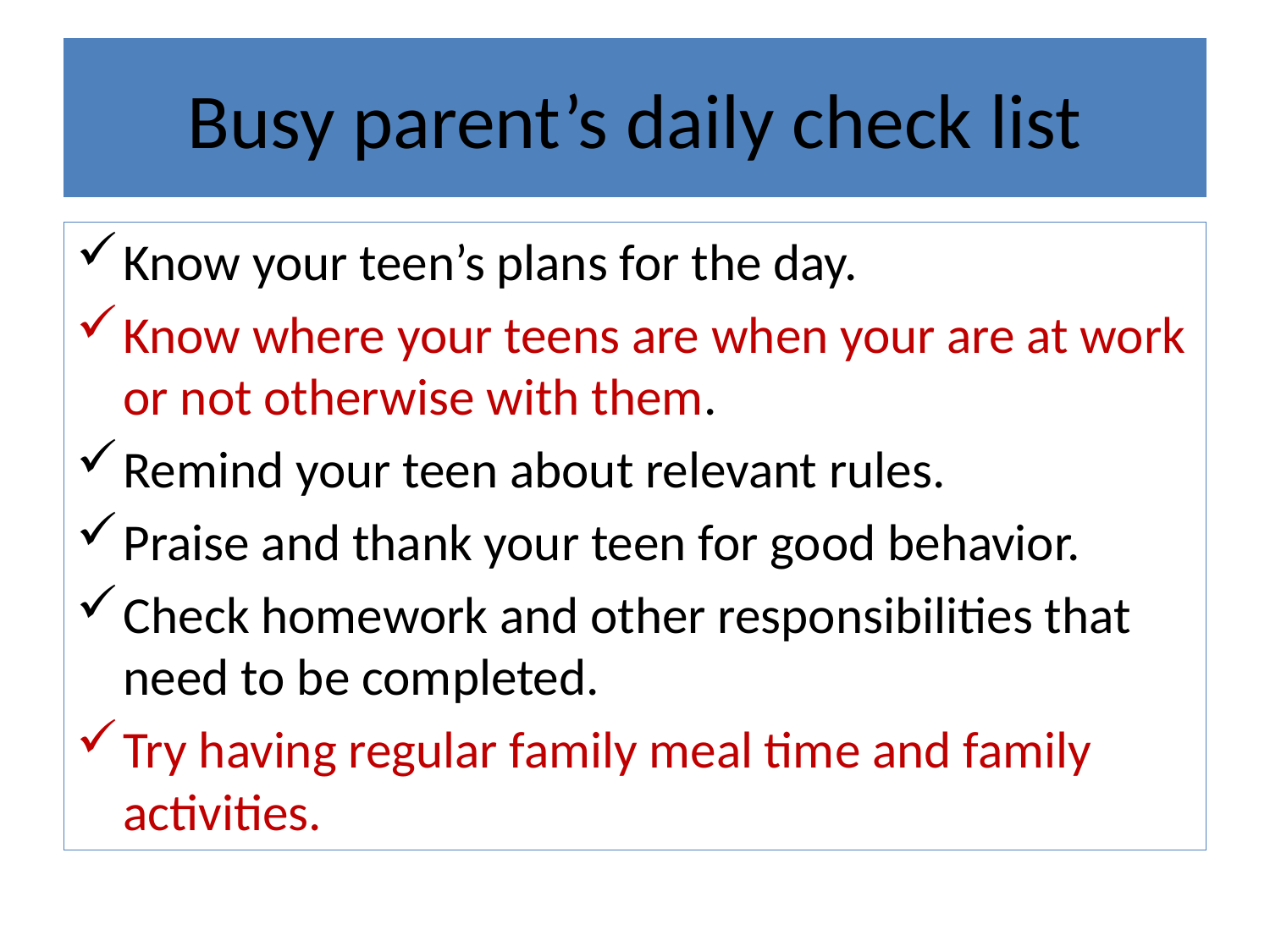

# Busy parent’s daily check list
Know your teen’s plans for the day.
Know where your teens are when your are at work or not otherwise with them.
Remind your teen about relevant rules.
Praise and thank your teen for good behavior.
Check homework and other responsibilities that need to be completed.
Try having regular family meal time and family activities.